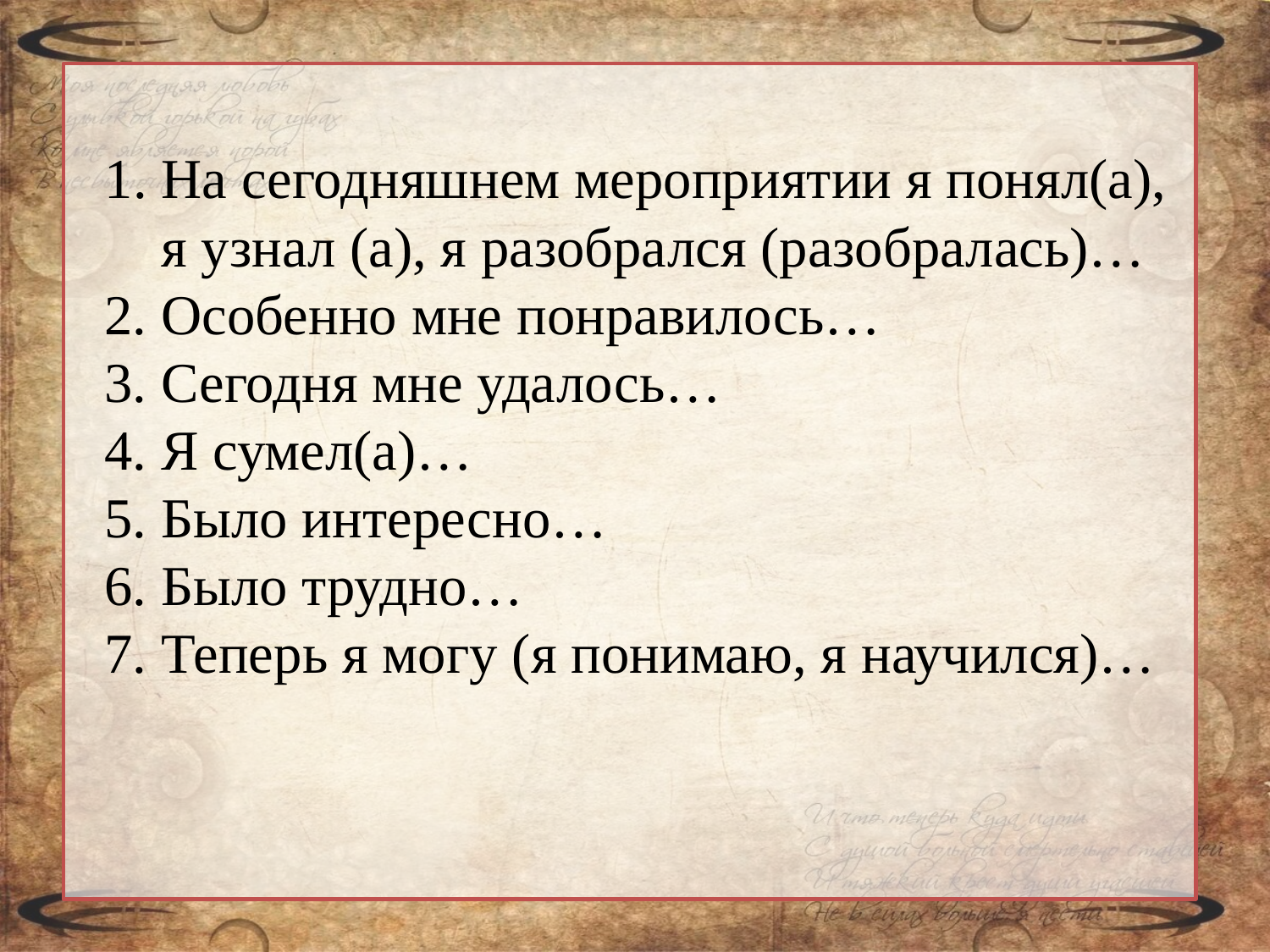

1. На сегодняшнем мероприятии я понял(а),
      я узнал (а), я разобрался (разобралась)…
  2. Особенно мне понравилось…
  3. Сегодня мне удалось…
  4. Я сумел(а)…
  5. Было интересно…
  6. Было трудно…
  7. Теперь я могу (я понимаю, я научился)…